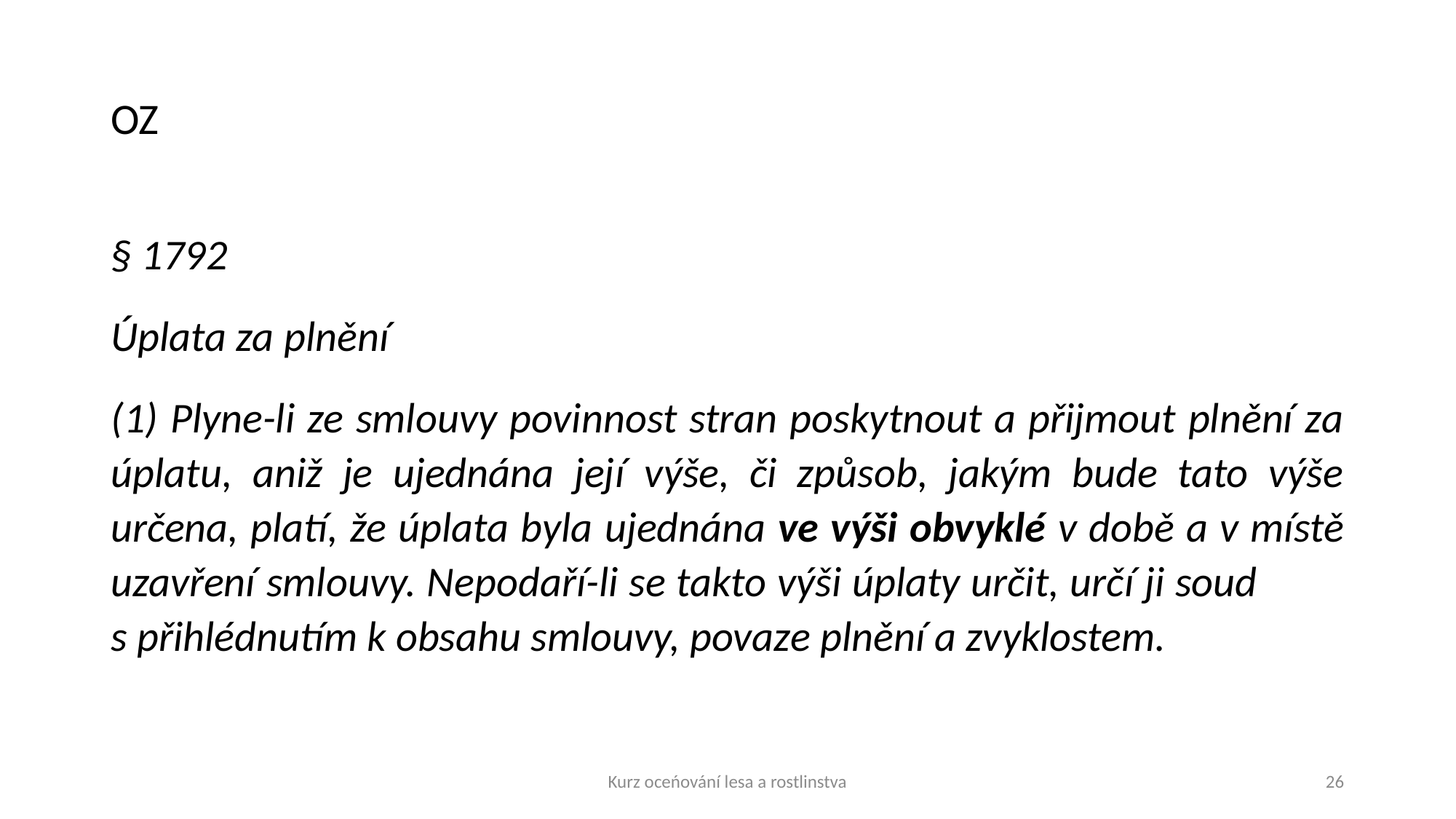

# OZ
§ 1792
Úplata za plnění
(1) Plyne-li ze smlouvy povinnost stran poskytnout a přijmout plnění za úplatu, aniž je ujednána její výše, či způsob, jakým bude tato výše určena, platí, že úplata byla ujednána ve výši obvyklé v době a v místě uzavření smlouvy. Nepodaří-li se takto výši úplaty určit, určí ji soud         s přihlédnutím k obsahu smlouvy, povaze plnění a zvyklostem.

Kurz oceńování lesa a rostlinstva
26